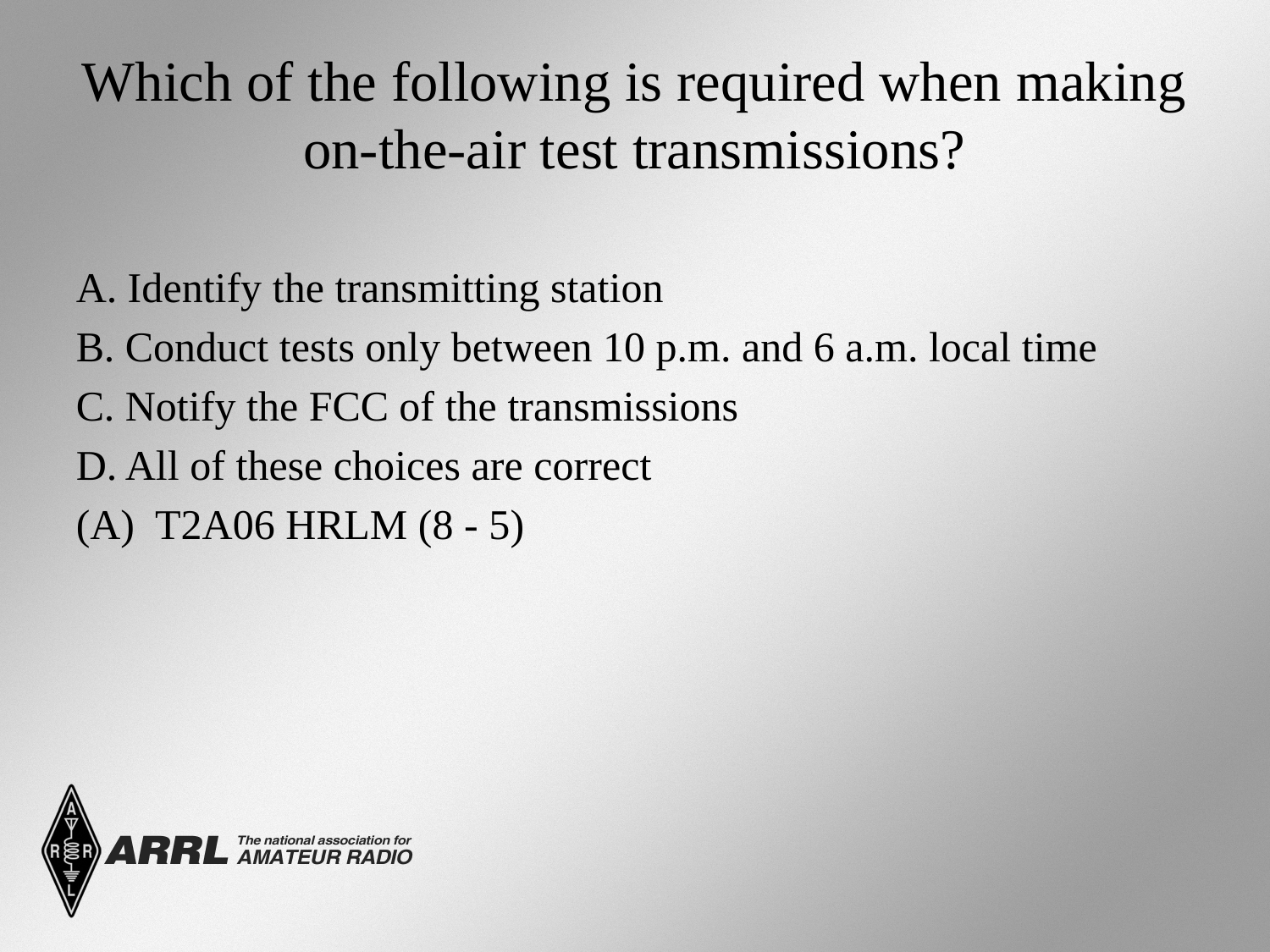

# Which of the following is required when making on-the-air test transmissions?
A. Identify the transmitting station
B. Conduct tests only between 10 p.m. and 6 a.m. local time
C. Notify the FCC of the transmissions
D. All of these choices are correct
(A)  T2A06 HRLM (8 - 5)